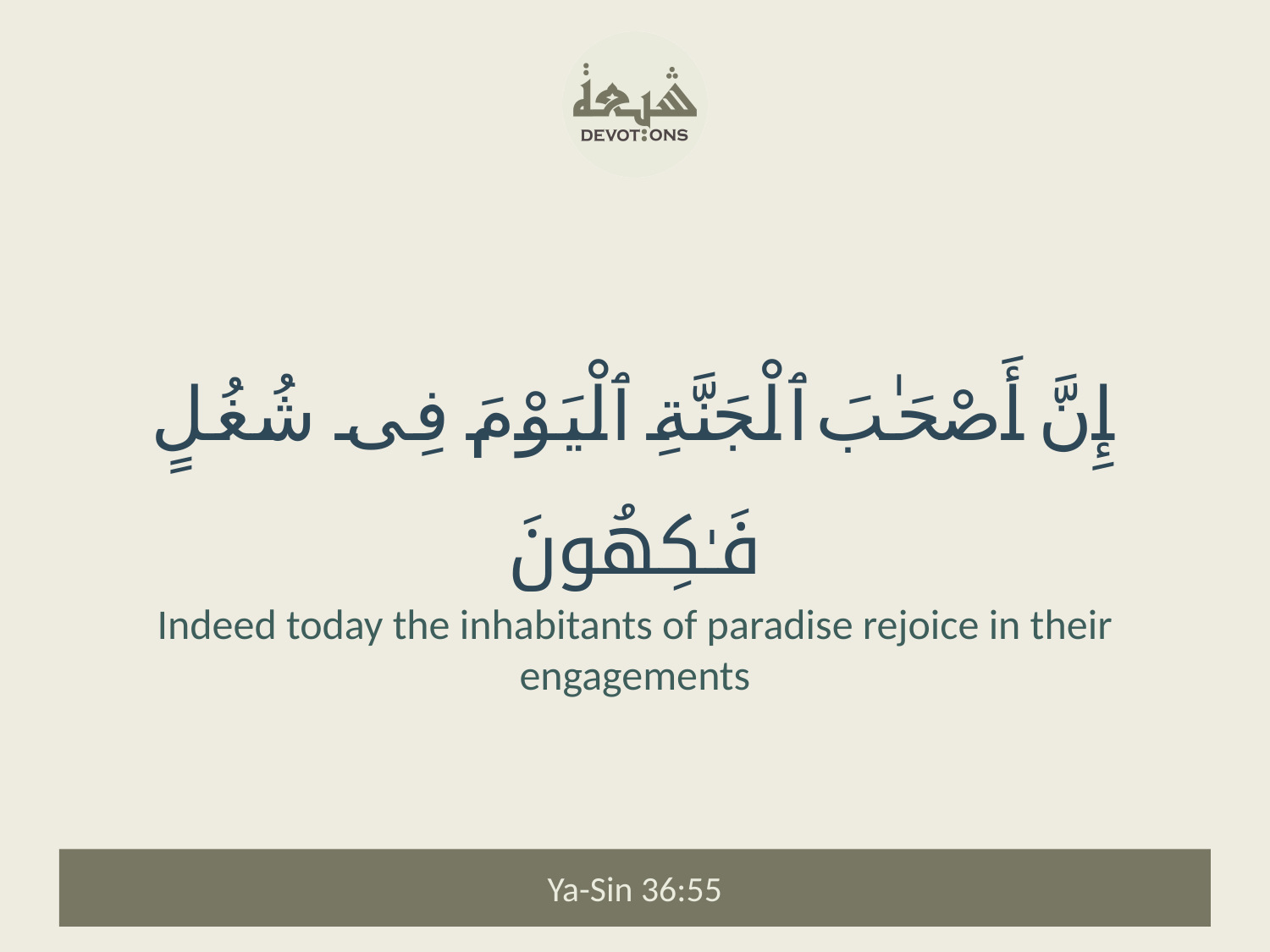

إِنَّ أَصْحَـٰبَ ٱلْجَنَّةِ ٱلْيَوْمَ فِى شُغُلٍ فَـٰكِهُونَ
Indeed today the inhabitants of paradise rejoice in their engagements
Ya-Sin 36:55